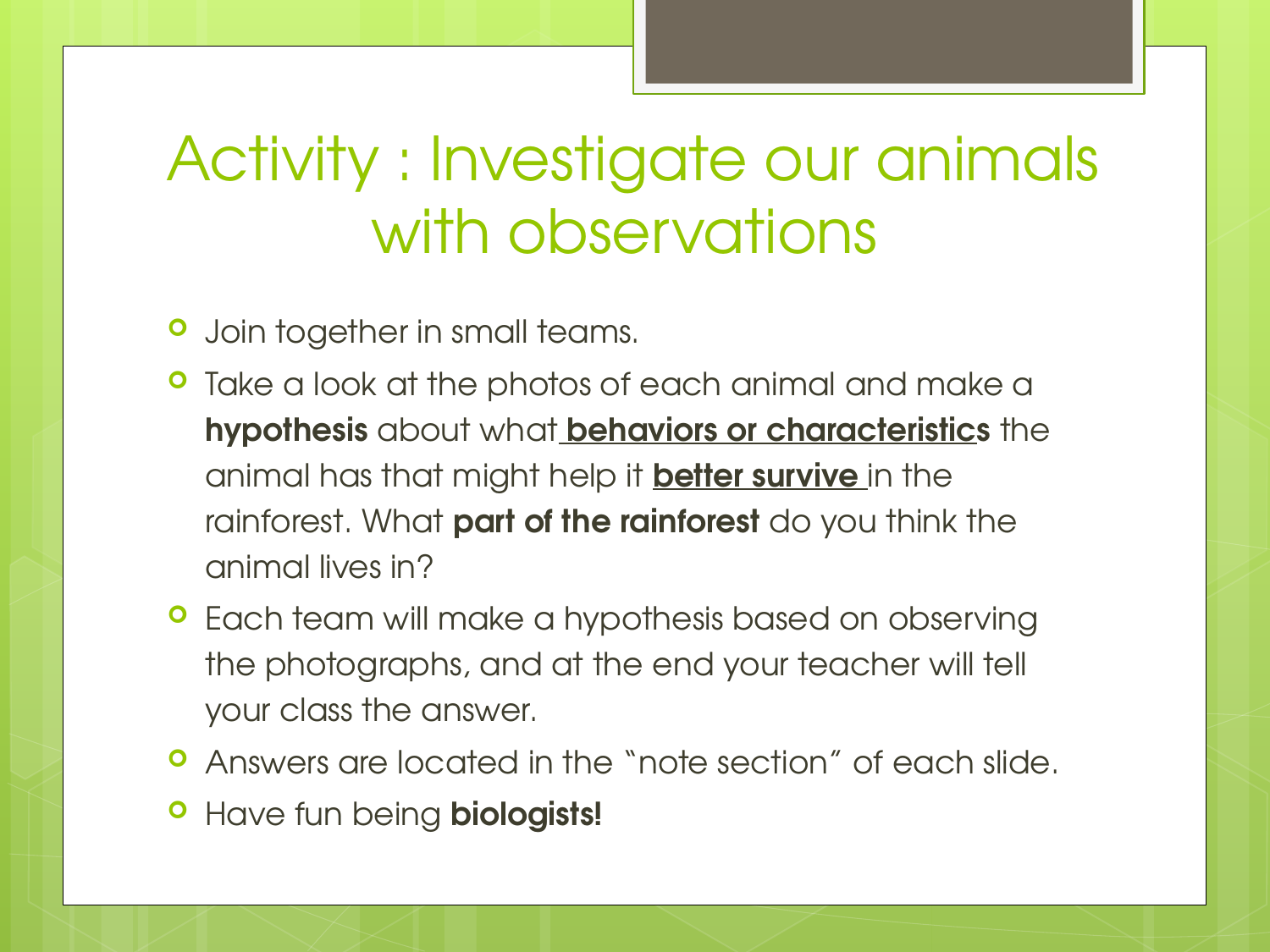

# Activity : Investigate our animals with observations
Join together in small teams.
Take a look at the photos of each animal and make a hypothesis about what behaviors or characteristics the animal has that might help it better survive in the rainforest. What part of the rainforest do you think the animal lives in?
Each team will make a hypothesis based on observing the photographs, and at the end your teacher will tell your class the answer.
Answers are located in the “note section” of each slide.
Have fun being biologists!